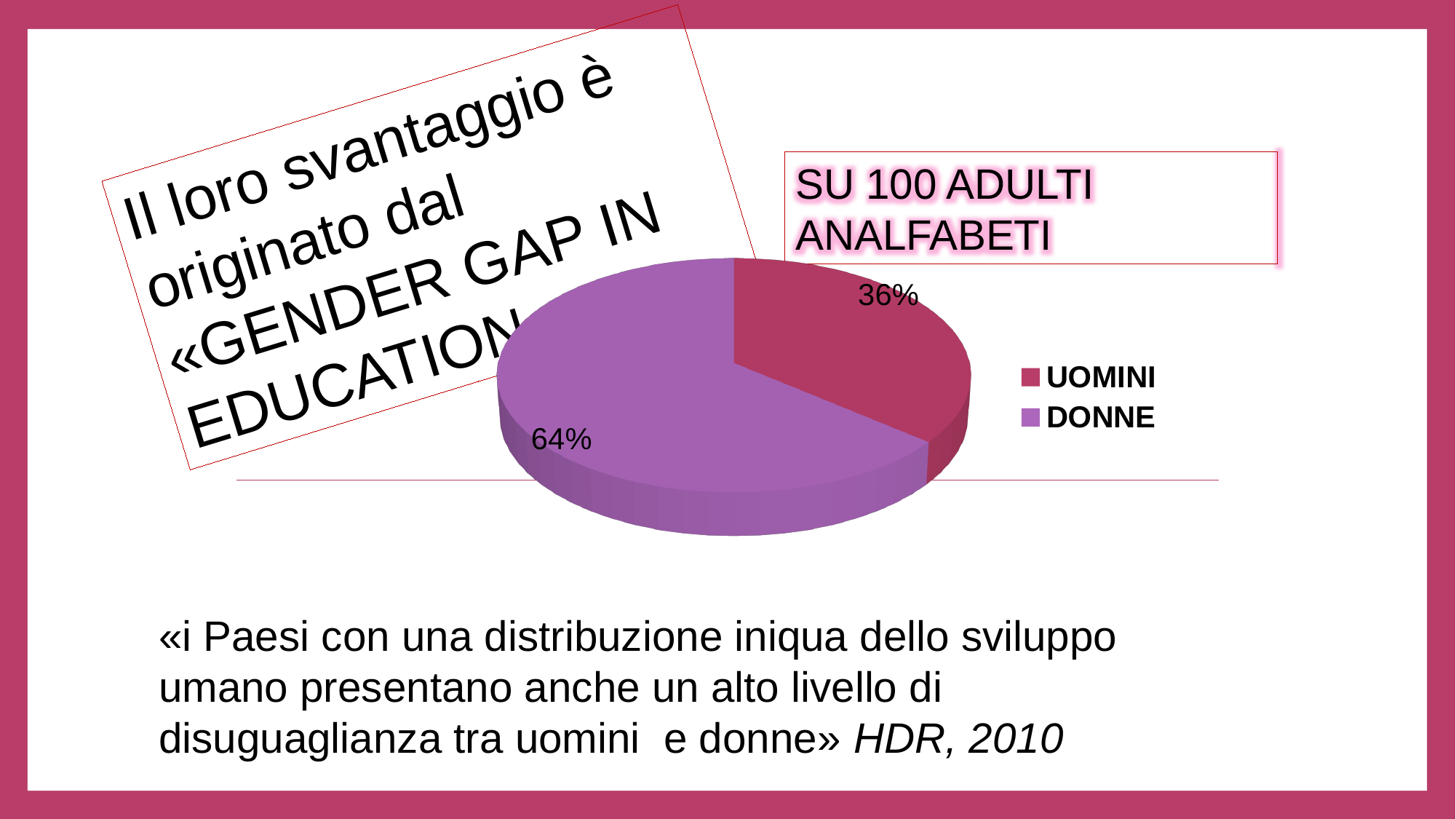

Il loro svantaggio è originato dal «GENDER GAP IN EDUCATION»
SU 100 ADULTI ANALFABETI

[unsupported chart]

«i Paesi con una distribuzione iniqua dello sviluppo umano presentano anche un alto livello di disuguaglianza tra uomini  e donne» HDR, 2010